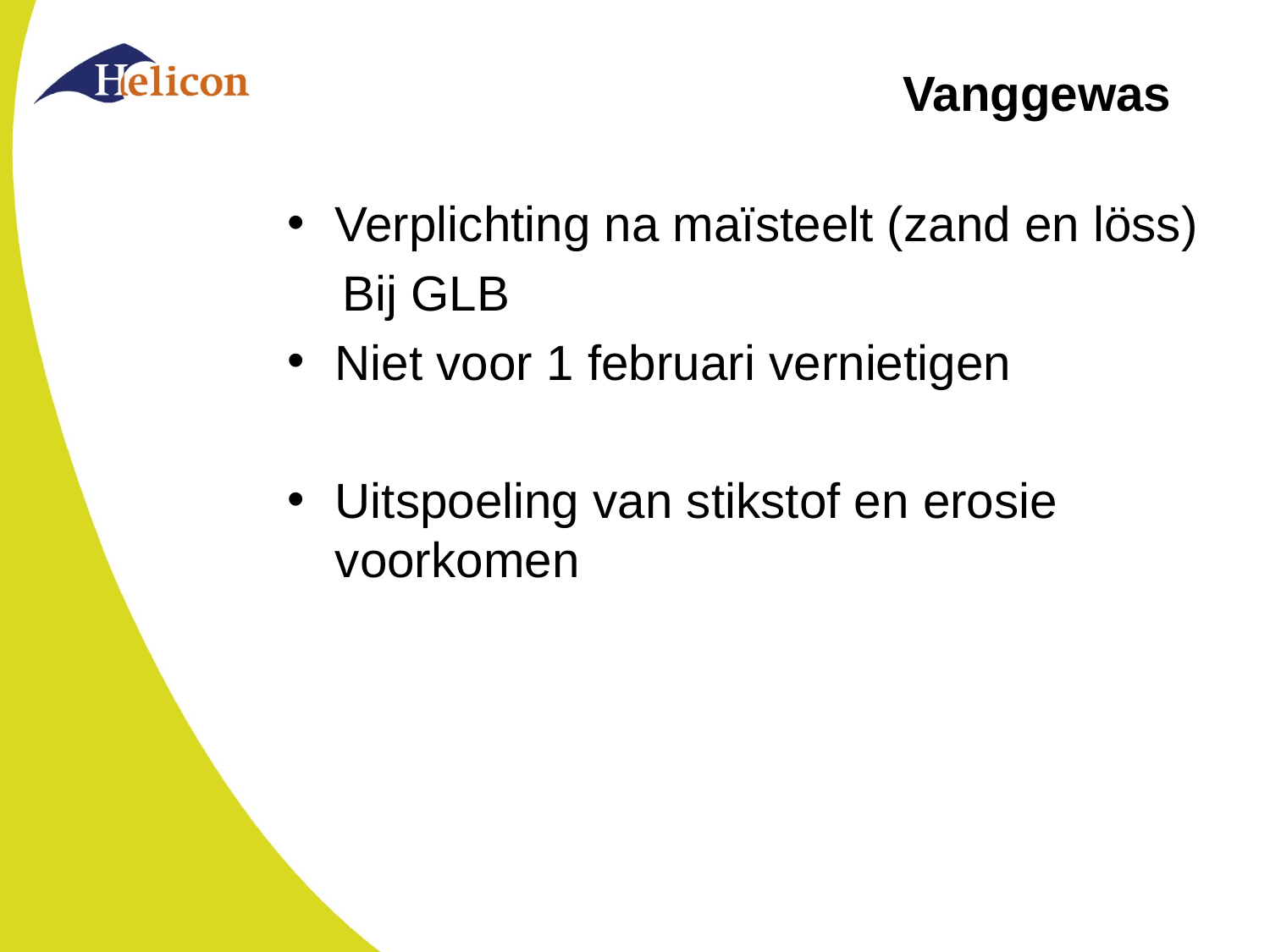

# Vanggewas
Verplichting na maïsteelt (zand en löss)
    Bij GLB
Niet voor 1 februari vernietigen

Uitspoeling van stikstof en erosie voorkomen